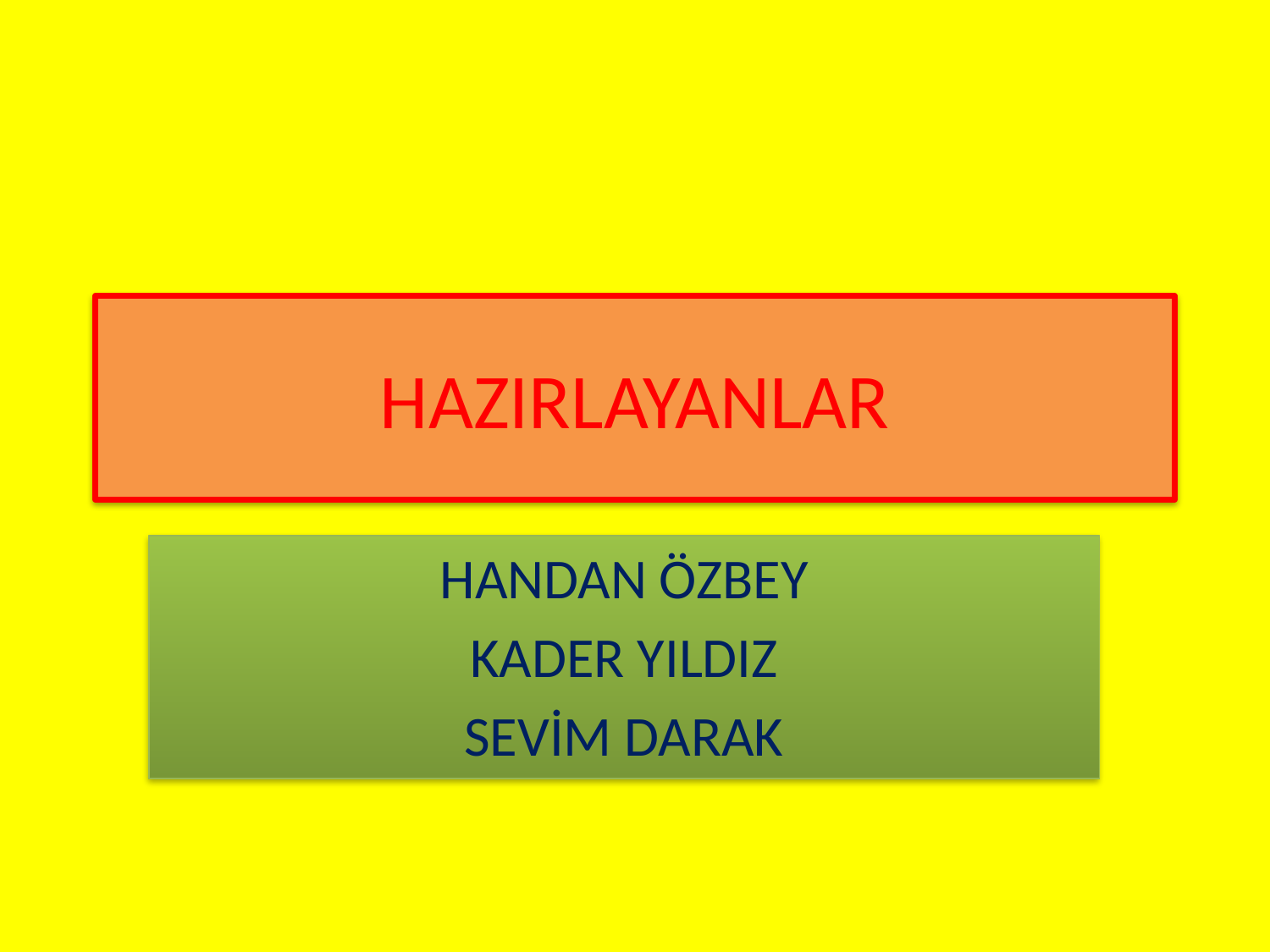

# HAZIRLAYANLAR
HANDAN ÖZBEY
KADER YILDIZ
SEVİM DARAK